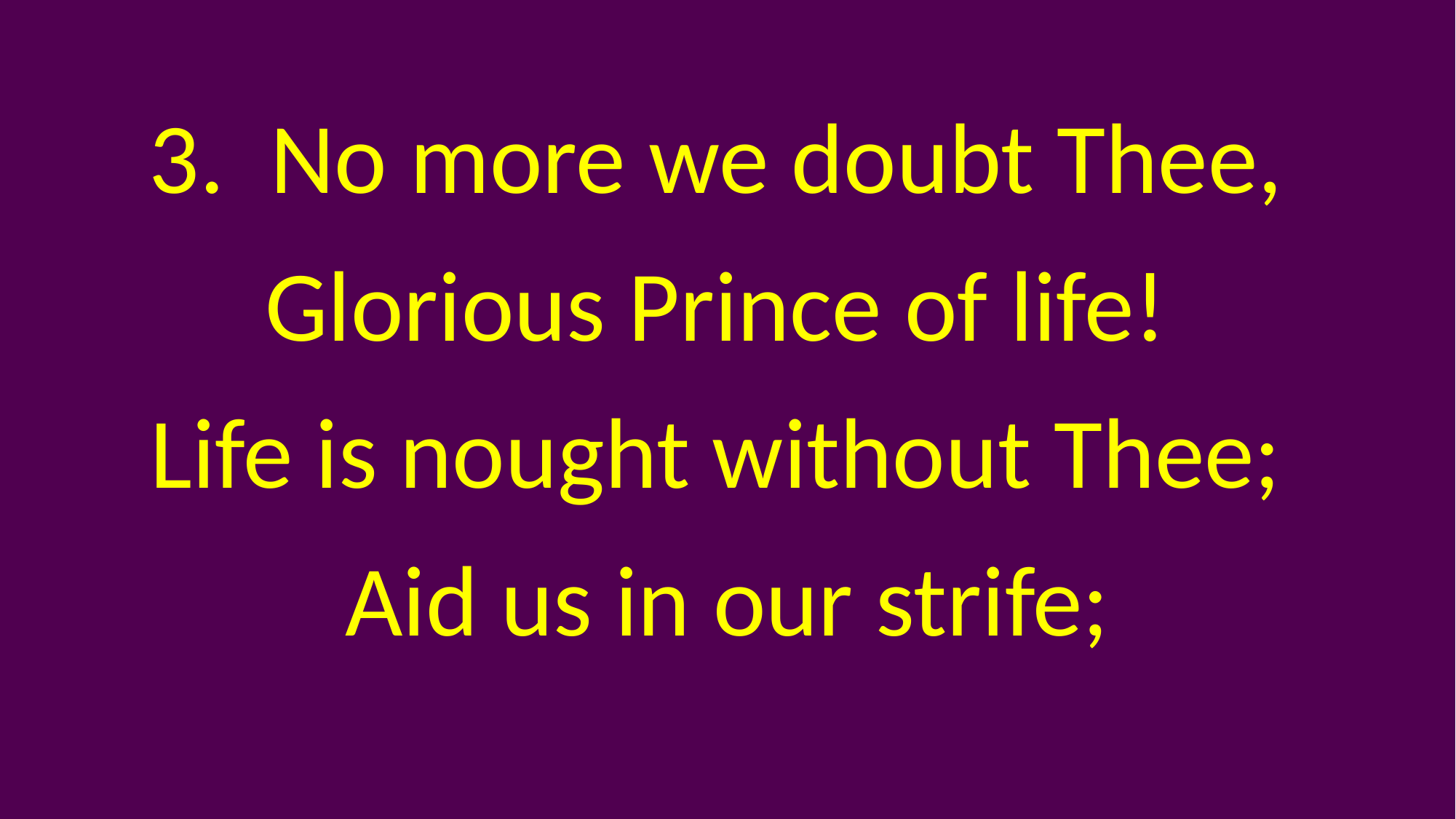

3.  No more we doubt Thee,
Glorious Prince of life!
Life is nought without Thee;
Aid us in our strife;